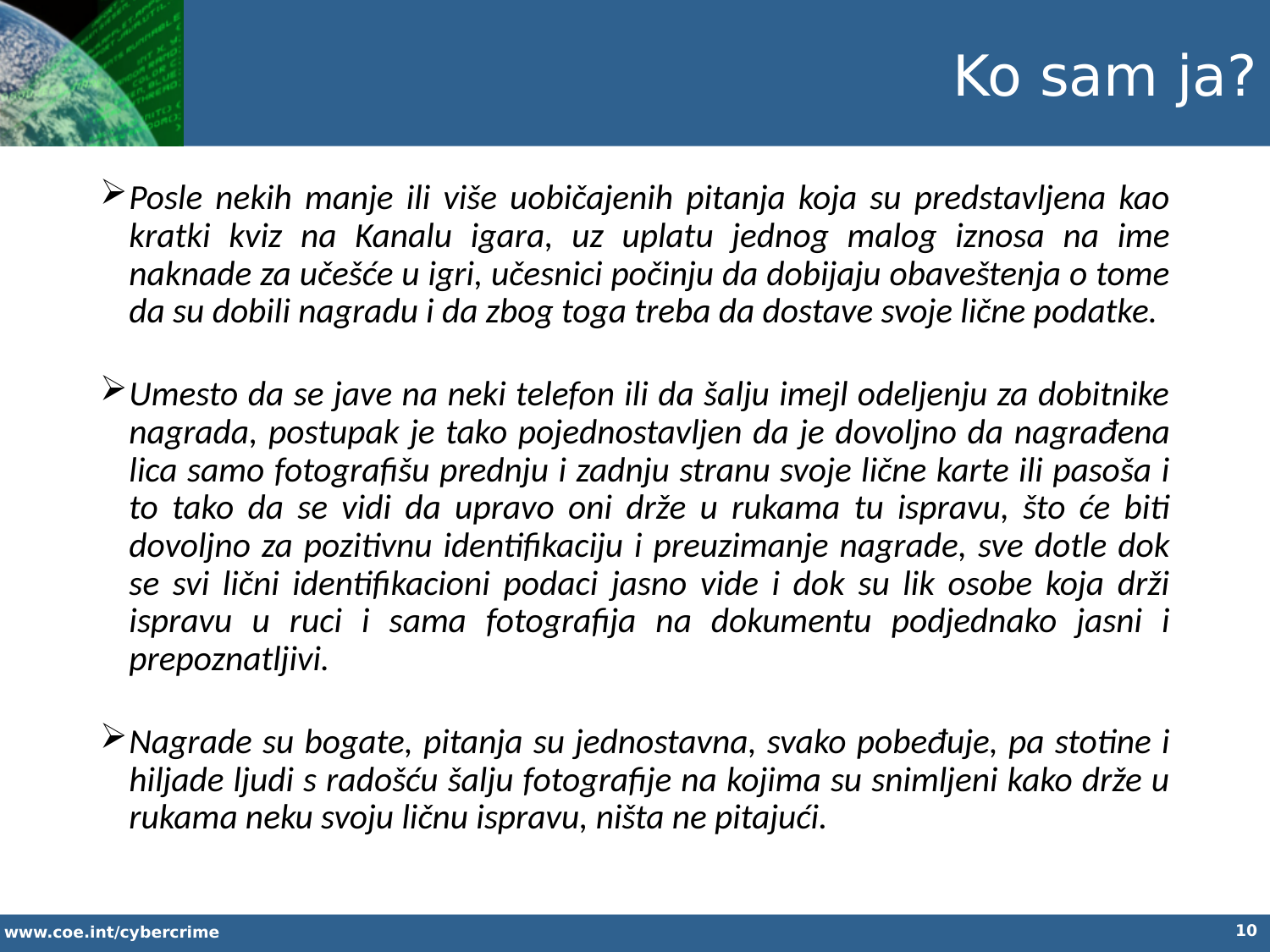

Ko sam ja?
Posle nekih manje ili više uobičajenih pitanja koja su predstavljena kao kratki kviz na Kanalu igara, uz uplatu jednog malog iznosa na ime naknade za učešće u igri, učesnici počinju da dobijaju obaveštenja o tome da su dobili nagradu i da zbog toga treba da dostave svoje lične podatke.

Umesto da se jave na neki telefon ili da šalju imejl odeljenju za dobitnike nagrada, postupak je tako pojednostavljen da je dovoljno da nagrađena lica samo fotografišu prednju i zadnju stranu svoje lične karte ili pasoša i to tako da se vidi da upravo oni drže u rukama tu ispravu, što će biti dovoljno za pozitivnu identifikaciju i preuzimanje nagrade, sve dotle dok se svi lični identifikacioni podaci jasno vide i dok su lik osobe koja drži ispravu u ruci i sama fotografija na dokumentu podjednako jasni i prepoznatljivi.

Nagrade su bogate, pitanja su jednostavna, svako pobeđuje, pa stotine i hiljade ljudi s radošću šalju fotografije na kojima su snimljeni kako drže u rukama neku svoju ličnu ispravu, ništa ne pitajući.
10